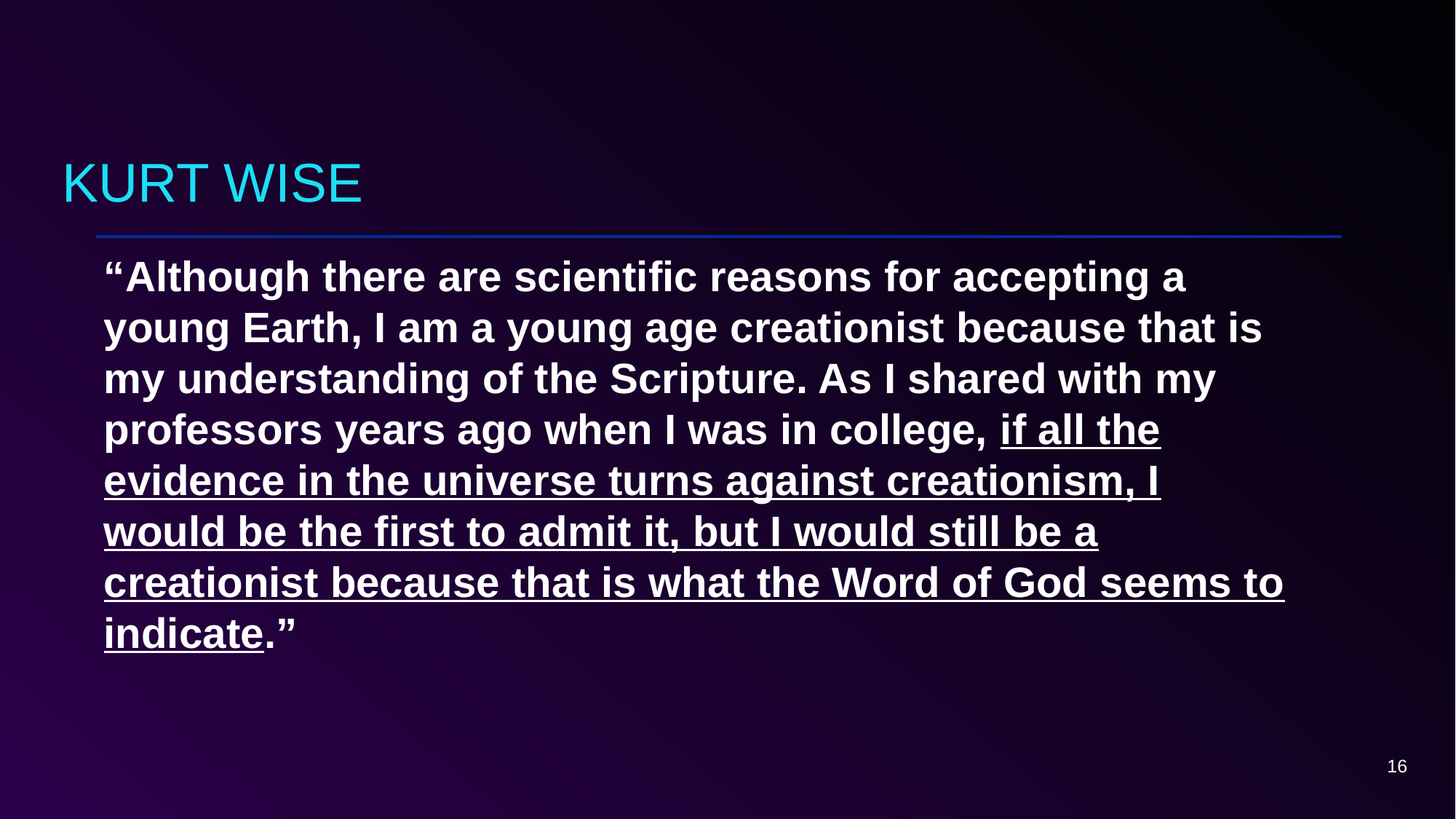

# Kurt Wise
“Although there are scientific reasons for accepting a young Earth, I am a young age creationist because that is my understanding of the Scripture. As I shared with my professors years ago when I was in college, if all the evidence in the universe turns against creationism, I would be the first to admit it, but I would still be a creationist because that is what the Word of God seems to indicate.”
16